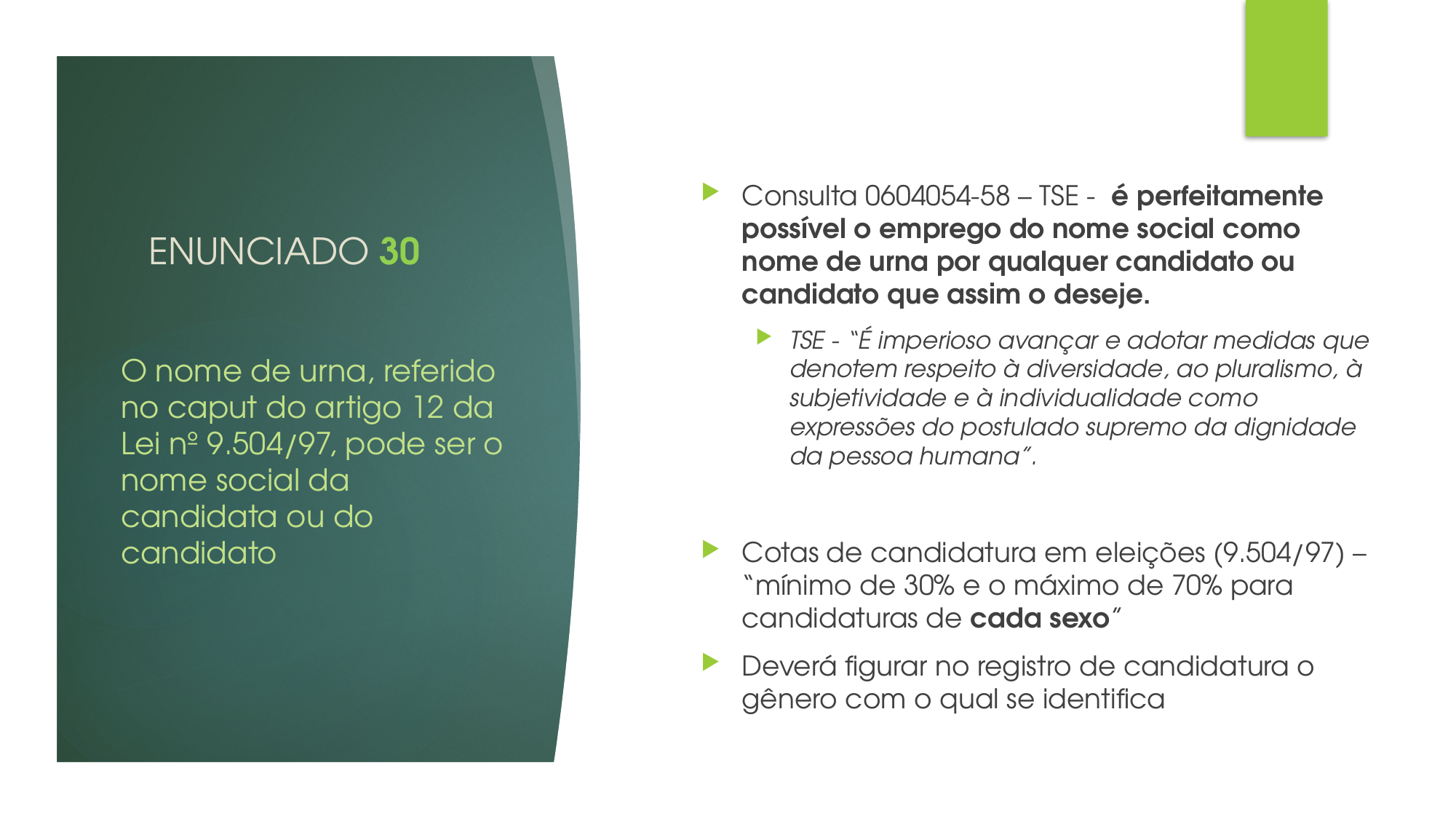

# ENUNCIADO 30
Consulta 0604054-58 – TSE -  é perfeitamente possível o emprego do nome social como nome de urna por qualquer candidato ou candidato que assim o deseje.
TSE - “É imperioso avançar e adotar medidas que denotem respeito à diversidade, ao pluralismo, à subjetividade e à individualidade como expressões do postulado supremo da dignidade da pessoa humana”.

Cotas de candidatura em eleições (9.504/97) – “mínimo de 30% e o máximo de 70% para candidaturas de cada sexo”
Deverá figurar no registro de candidatura o gênero com o qual se identifica

O nome de urna, referido no caput do artigo 12 da Lei nº 9.504/97, pode ser o nome social da candidata ou do candidato